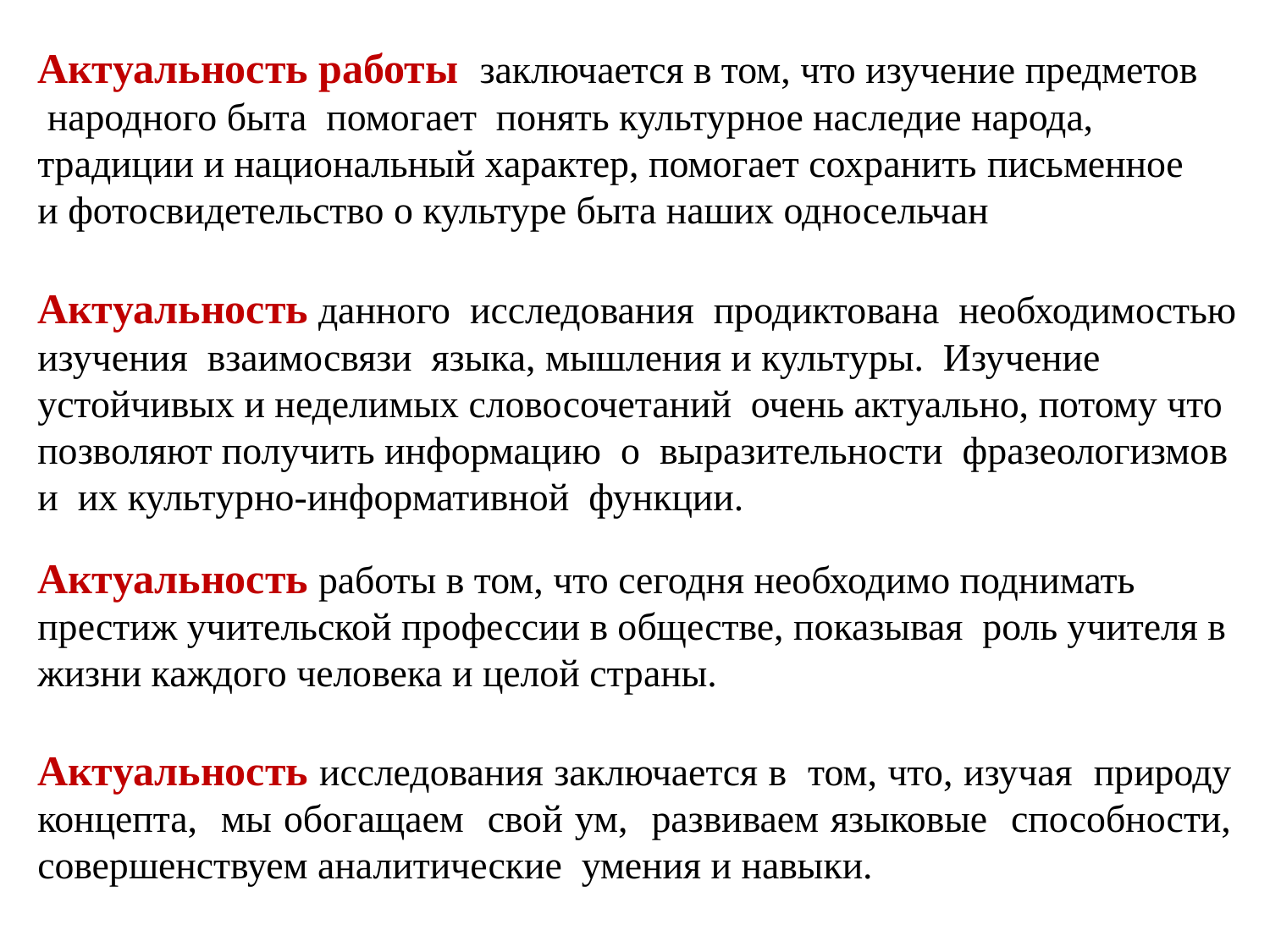

Актуальность работы  заключается в том, что изучение предметов  народного быта  помогает  понять культурное наследие народа, традиции и национальный характер, помогает сохранить письменное и фотосвидетельство о культуре быта наших односельчан
Актуальность данного  исследования  продиктована  необходимостью  изучения  взаимосвязи  языка, мышления и культуры.  Изучение  устойчивых и неделимых словосочетаний  очень актуально, потому что позволяют получить информацию  о  выразительности  фразеологизмов и  их культурно-информативной  функции.
Актуальность работы в том, что сегодня необходимо поднимать престиж учительской профессии в обществе, показывая  роль учителя в жизни каждого человека и целой страны.
Актуальность исследования заключается в  том, что, изучая  природу концепта,  мы обогащаем  свой ум,  развиваем языковые  способности, совершенствуем аналитические  умения и навыки.